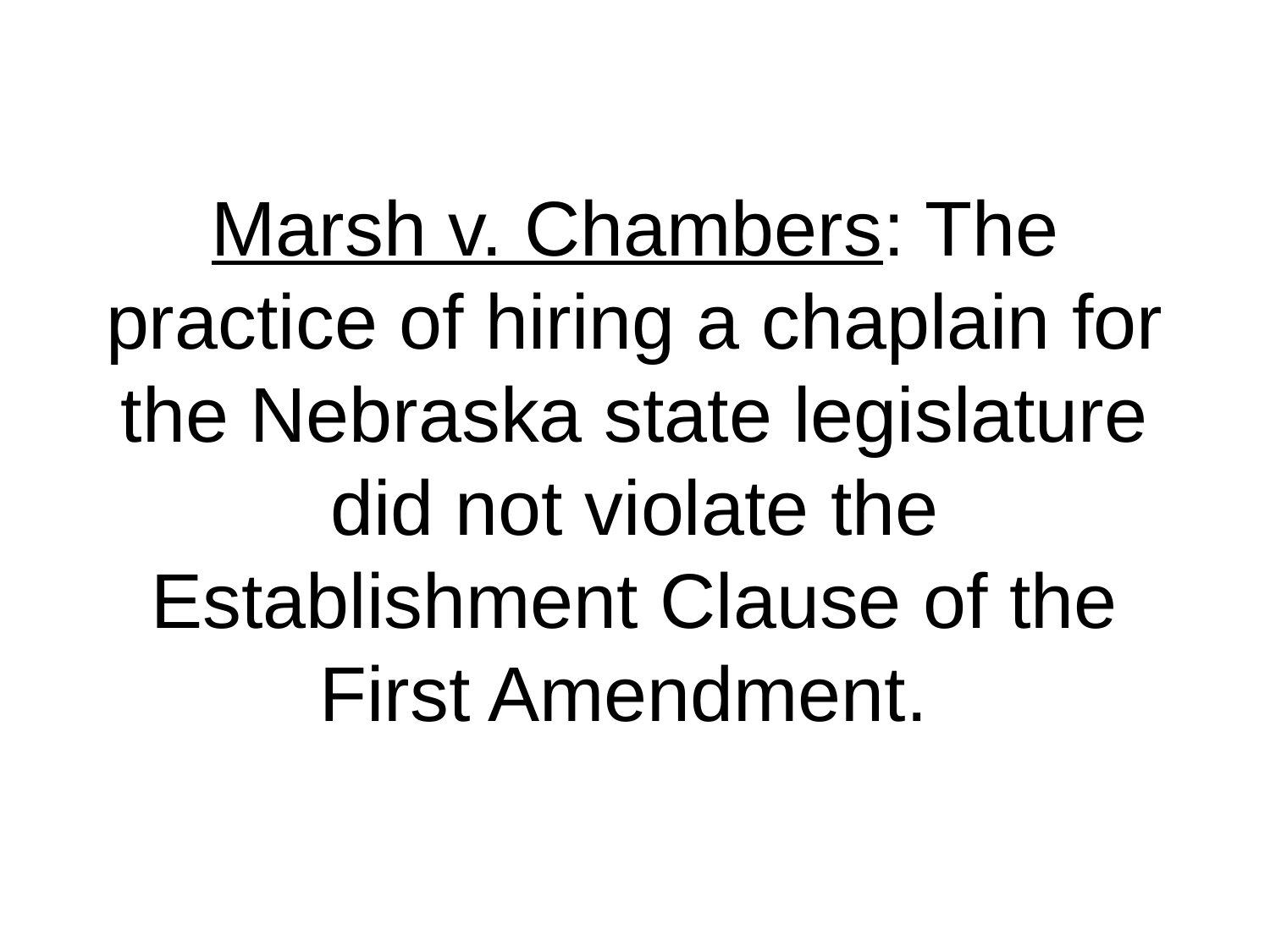

# Marsh v. Chambers: The practice of hiring a chaplain for the Nebraska state legislature did not violate the Establishment Clause of the First Amendment.